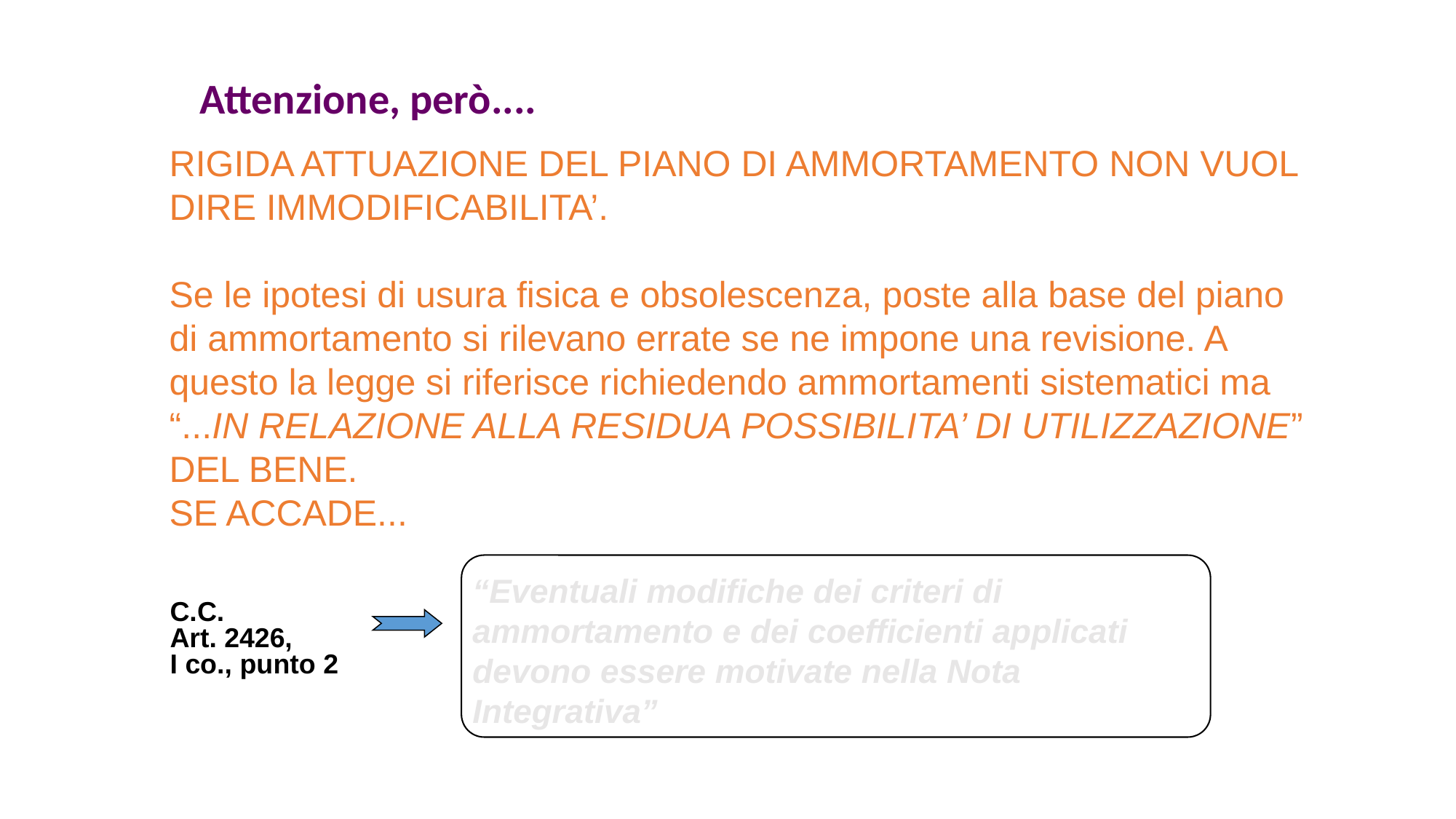

Attenzione, però....
RIGIDA ATTUAZIONE DEL PIANO DI AMMORTAMENTO NON VUOL DIRE IMMODIFICABILITA’.

Se le ipotesi di usura fisica e obsolescenza, poste alla base del piano di ammortamento si rilevano errate se ne impone una revisione. A questo la legge si riferisce richiedendo ammortamenti sistematici ma “...IN RELAZIONE ALLA RESIDUA POSSIBILITA’ DI UTILIZZAZIONE” DEL BENE.
SE ACCADE...

“Eventuali modifiche dei criteri di ammortamento e dei coefficienti applicati devono essere motivate nella Nota Integrativa”
C.C.
Art. 2426,
I co., punto 2